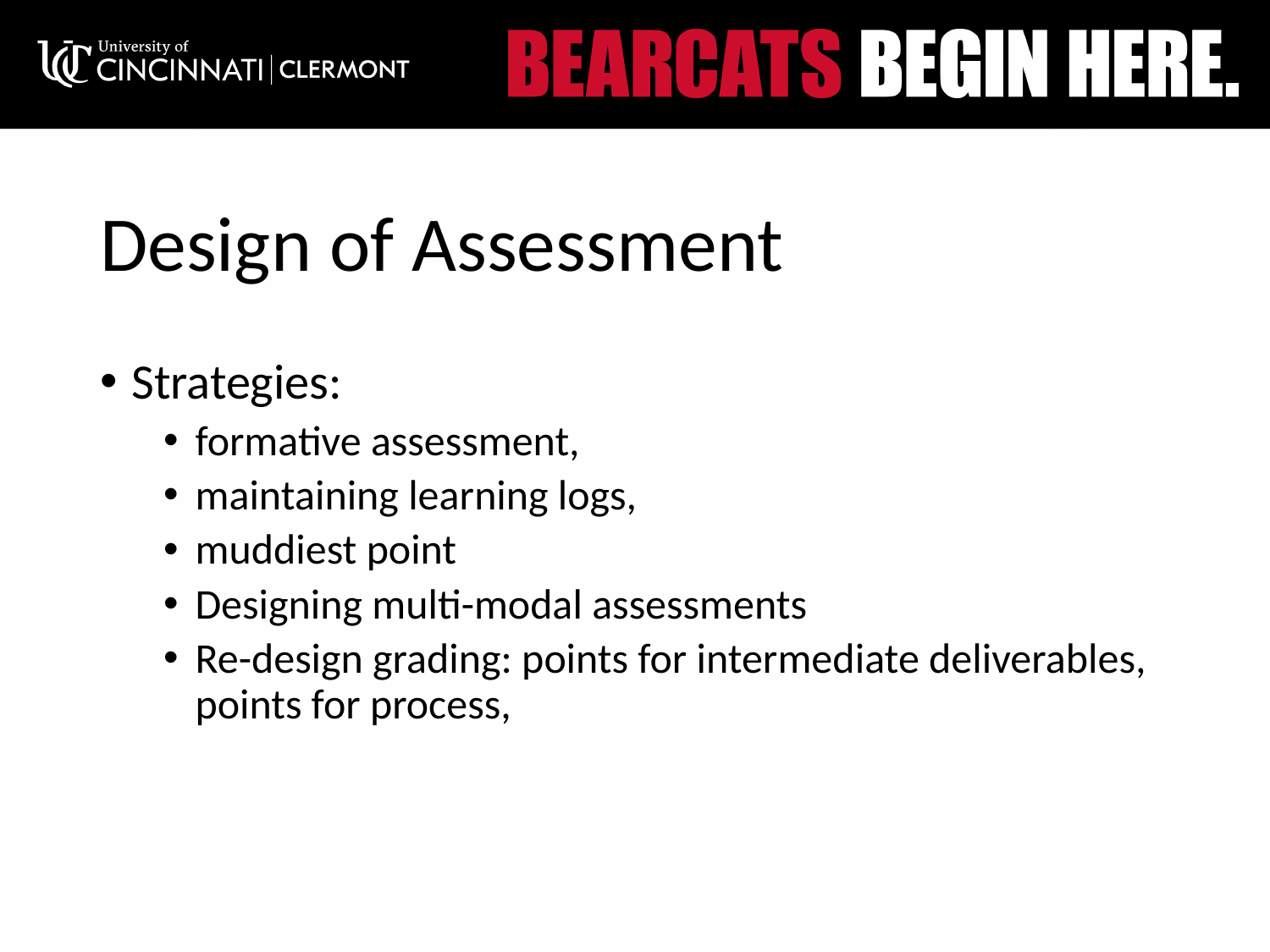

# Design of Assessment
Strategies:
formative assessment,
maintaining learning logs,
muddiest point
Designing multi-modal assessments
Re-design grading: points for intermediate deliverables, points for process,